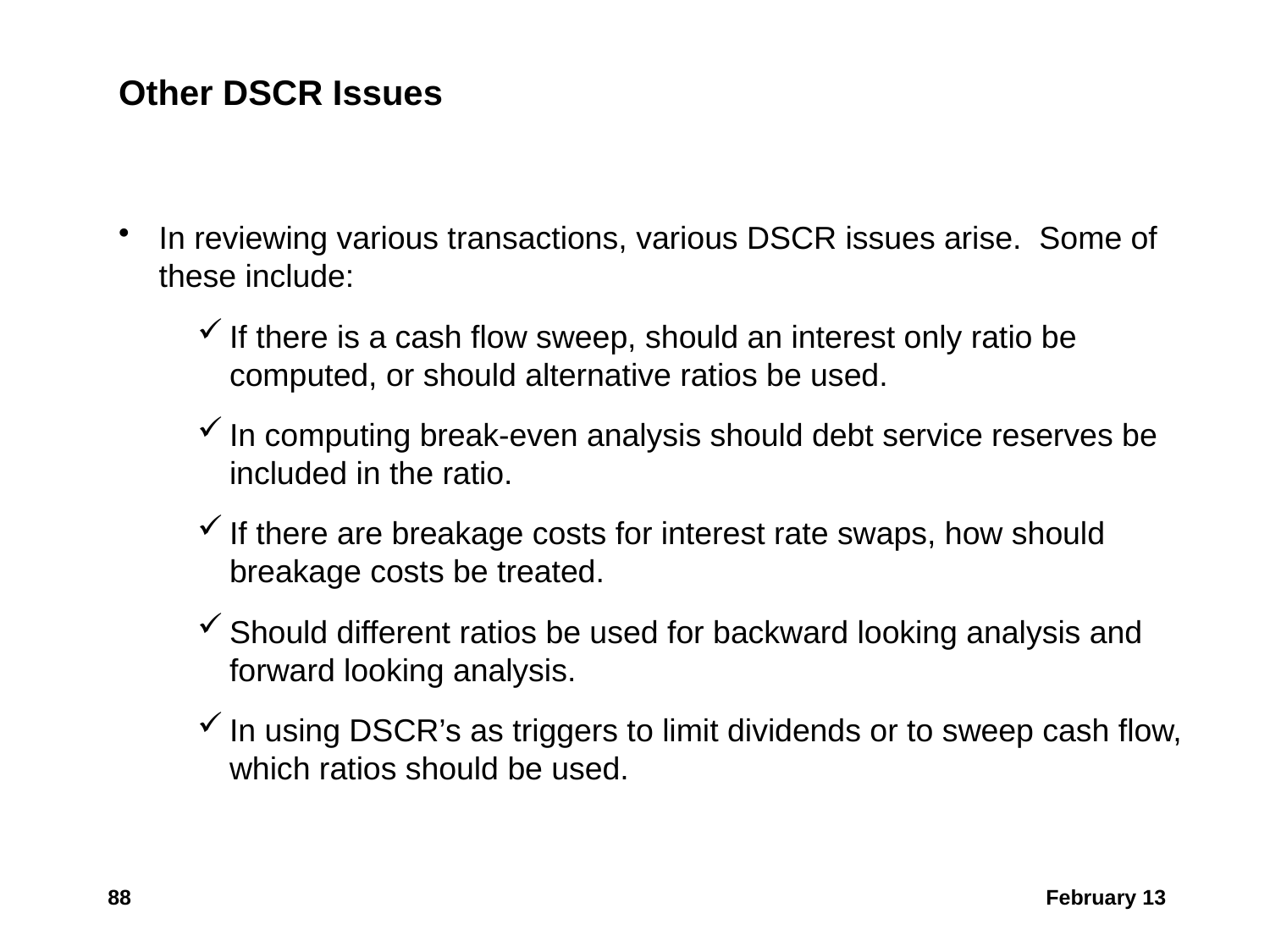

# Other DSCR Issues
In reviewing various transactions, various DSCR issues arise.  Some of these include:
If there is a cash flow sweep, should an interest only ratio be computed, or should alternative ratios be used.
In computing break-even analysis should debt service reserves be included in the ratio.
If there are breakage costs for interest rate swaps, how should breakage costs be treated.
Should different ratios be used for backward looking analysis and forward looking analysis.
In using DSCR’s as triggers to limit dividends or to sweep cash flow, which ratios should be used.